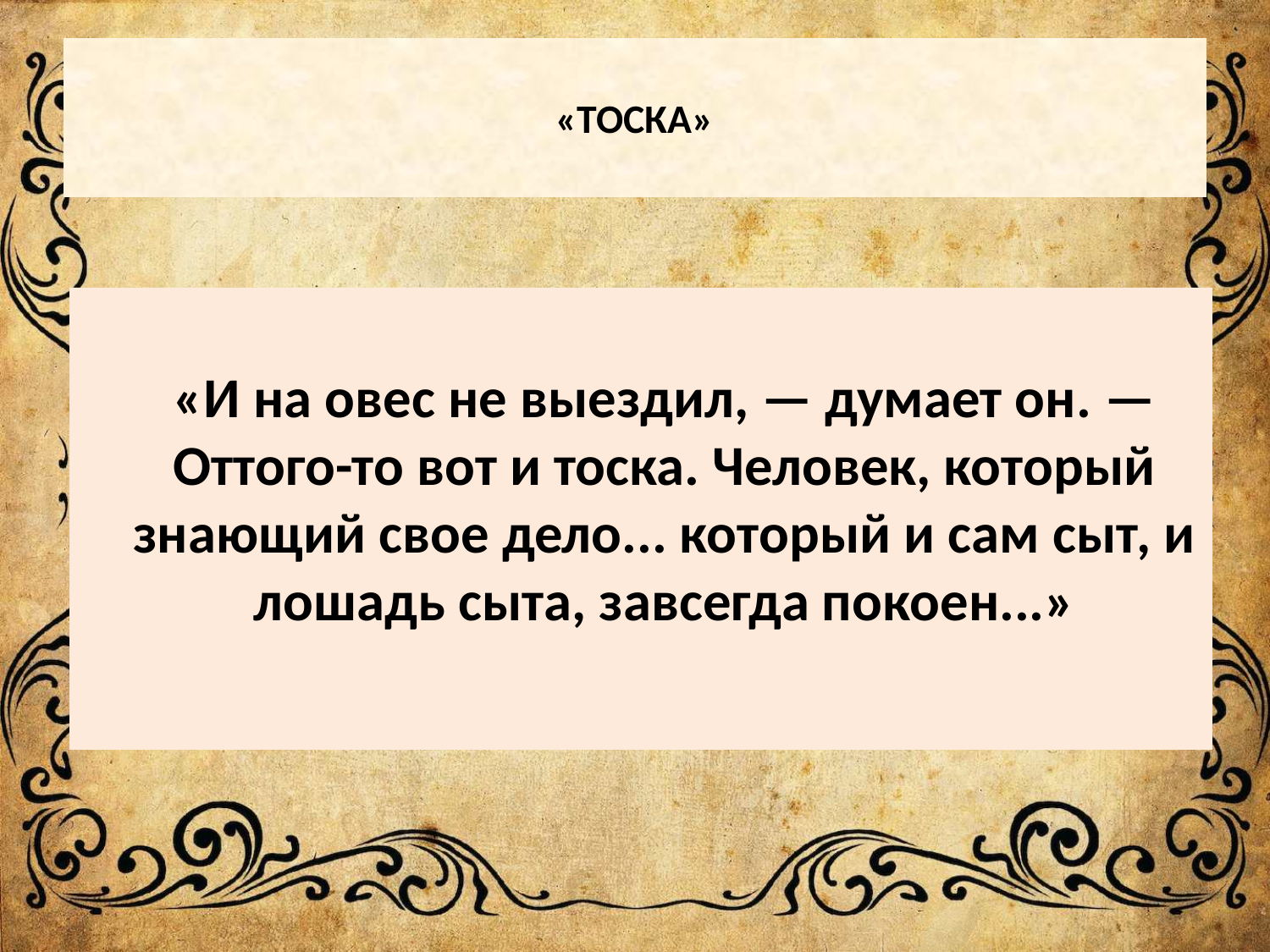

# «ТОСКА»
«И на овес не выездил, — думает он. — Оттого-то вот и тоска. Человек, который знающий свое дело... который и сам сыт, и лошадь сыта, завсегда покоен...»